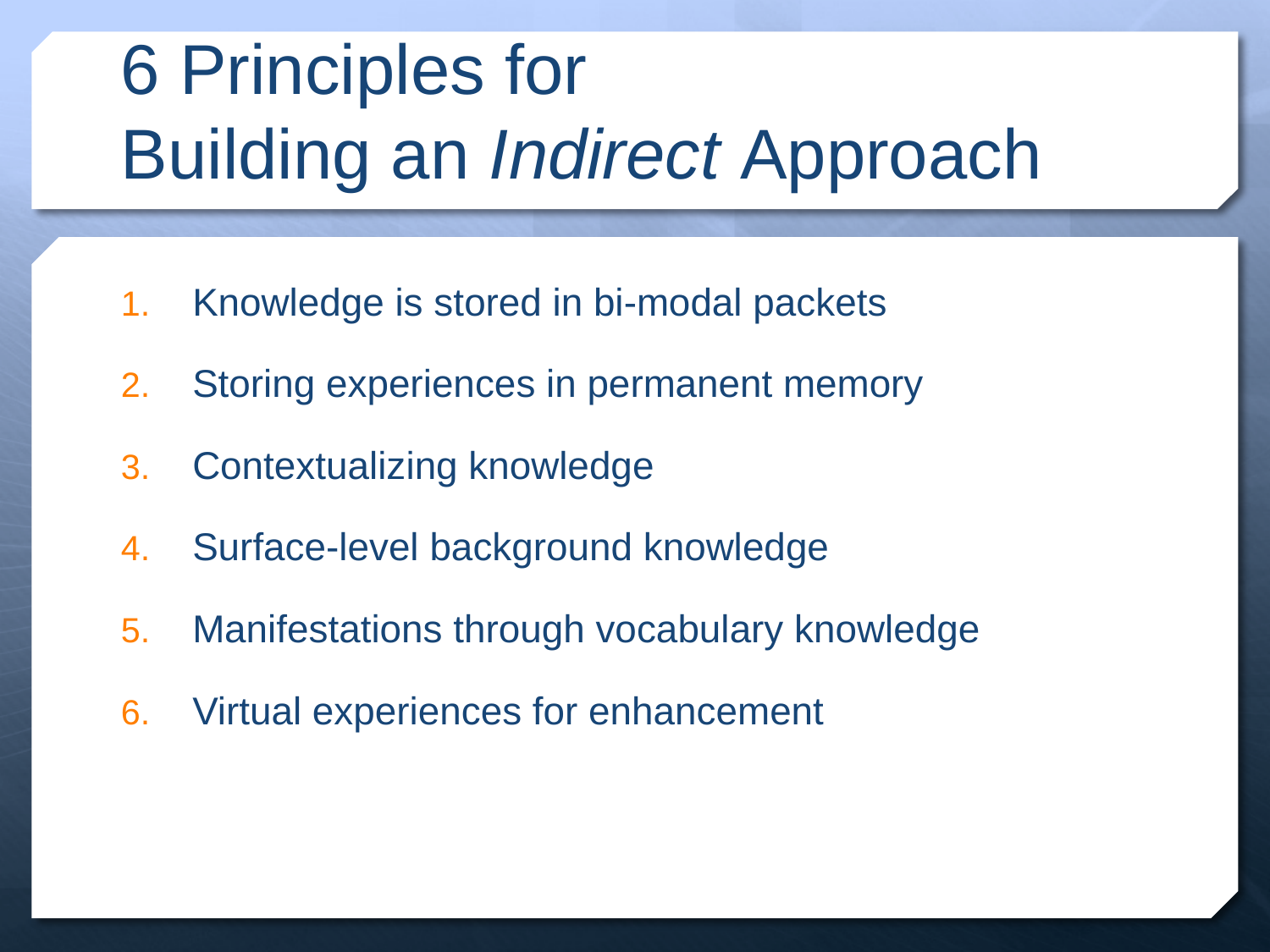

# 6 Principles for Building an Indirect Approach
Knowledge is stored in bi-modal packets
Storing experiences in permanent memory
Contextualizing knowledge
Surface-level background knowledge
Manifestations through vocabulary knowledge
Virtual experiences for enhancement